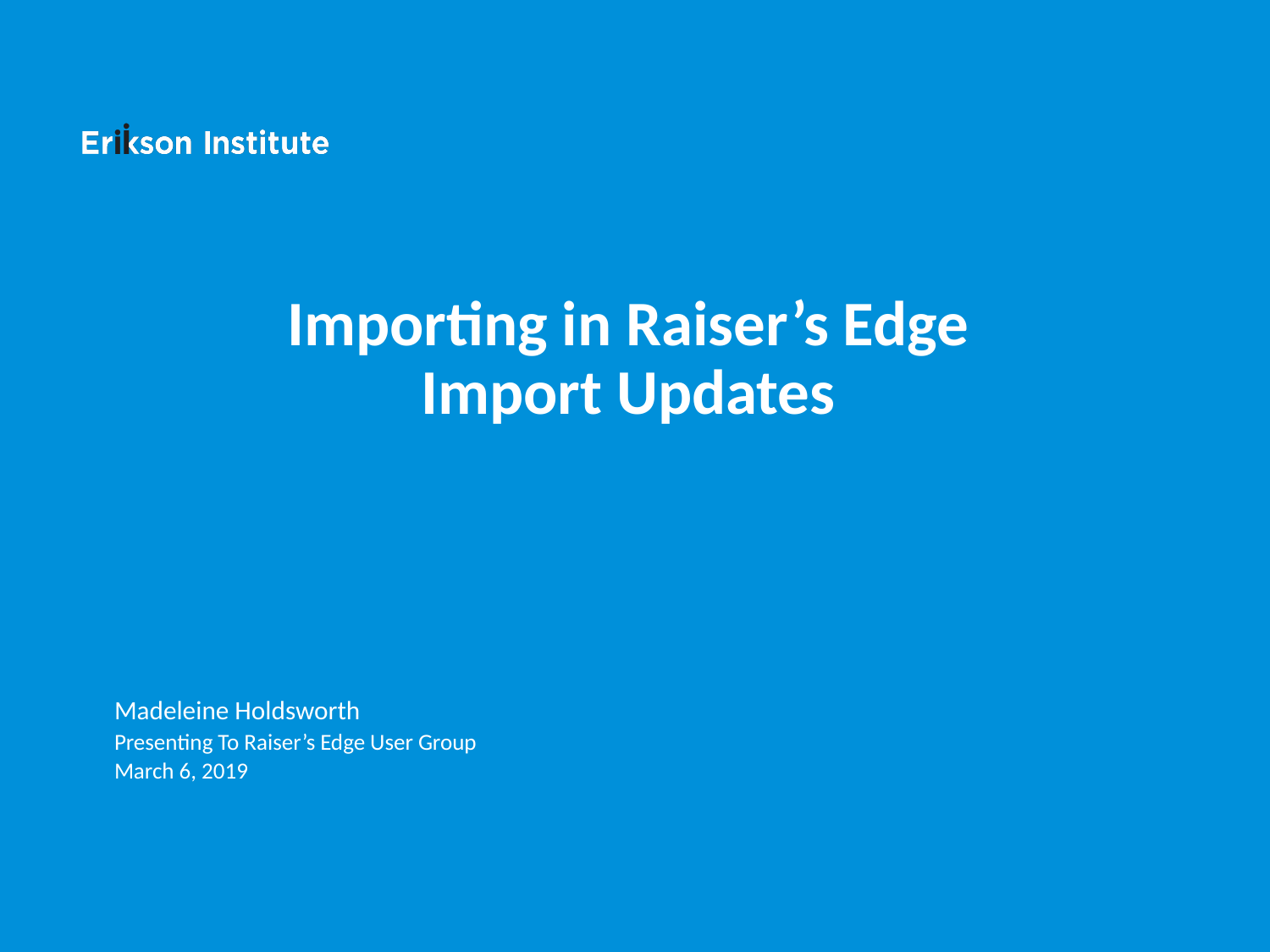

# Importing in Raiser’s Edge Import Updates
Madeleine Holdsworth
Presenting To Raiser’s Edge User Group
March 6, 2019